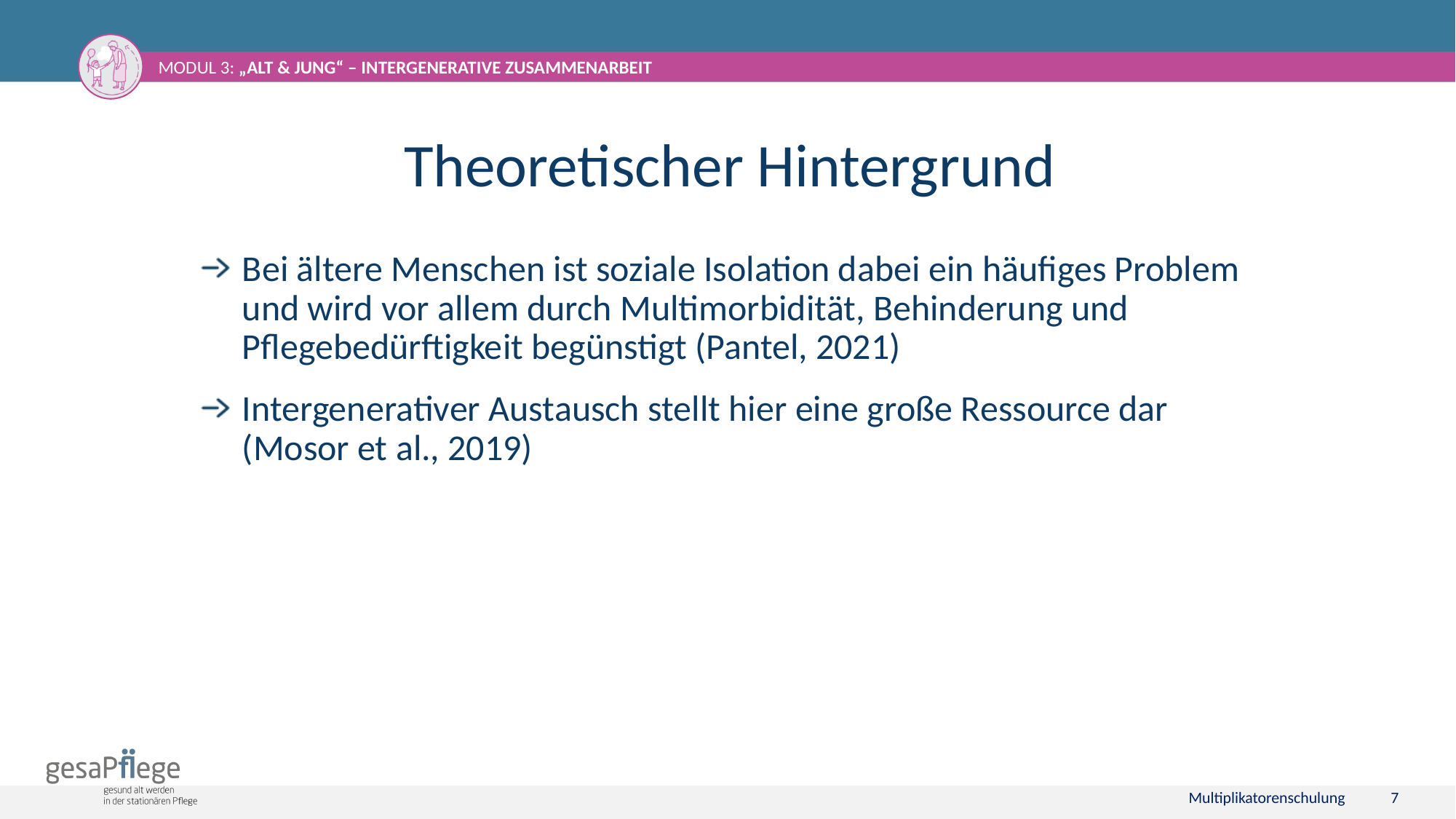

# Theoretischer Hintergrund
Bei ältere Menschen ist soziale Isolation dabei ein häufiges Problem und wird vor allem durch Multimorbidität, Behinderung und Pflegebedürftigkeit begünstigt (Pantel, 2021)
Intergenerativer Austausch stellt hier eine große Ressource dar
(Mosor et al., 2019)

Multiplikatorenschulung
7